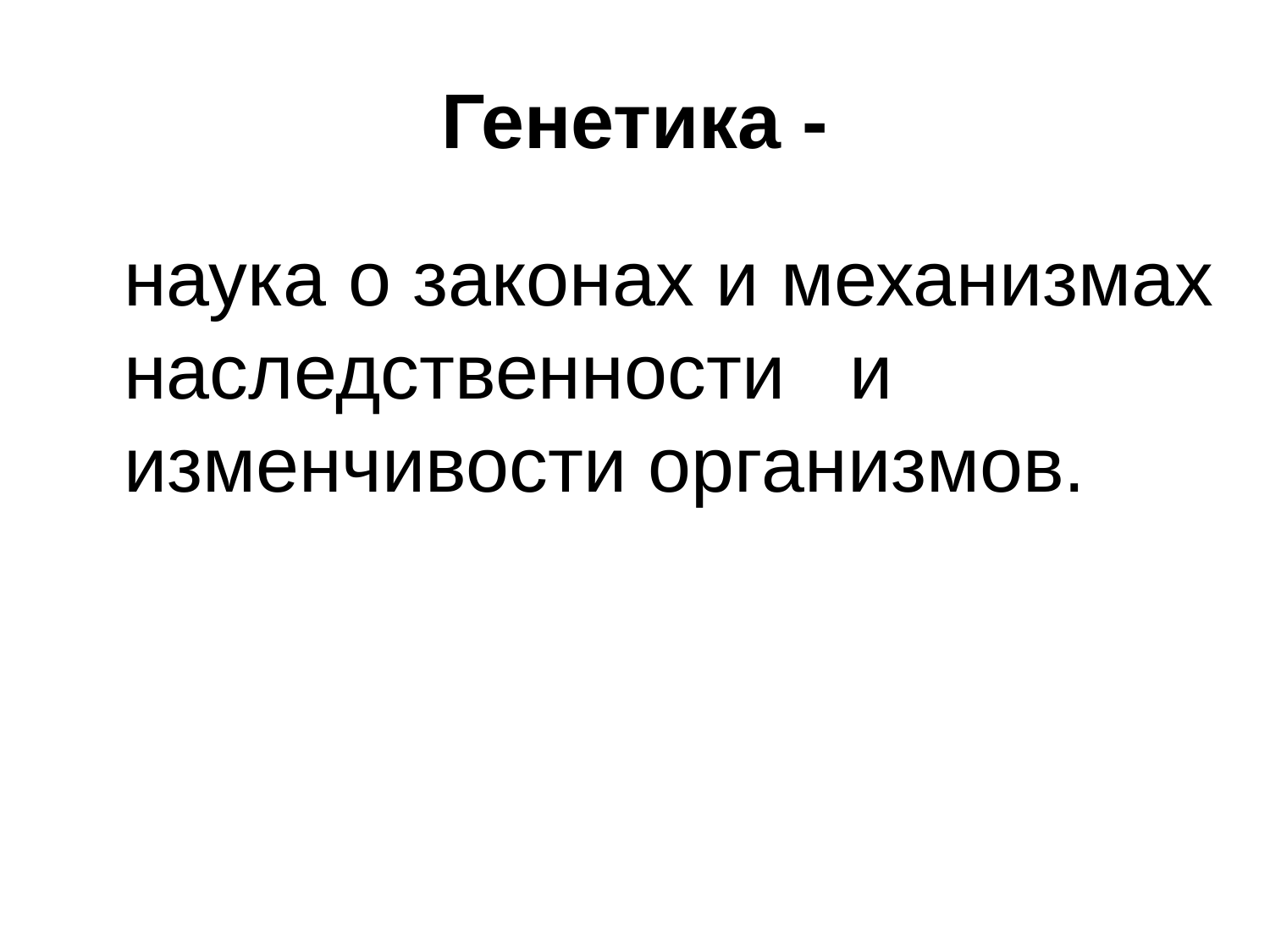

# Генетика -
	наука о законах и механизмах наследственности   и изменчивости организмов.